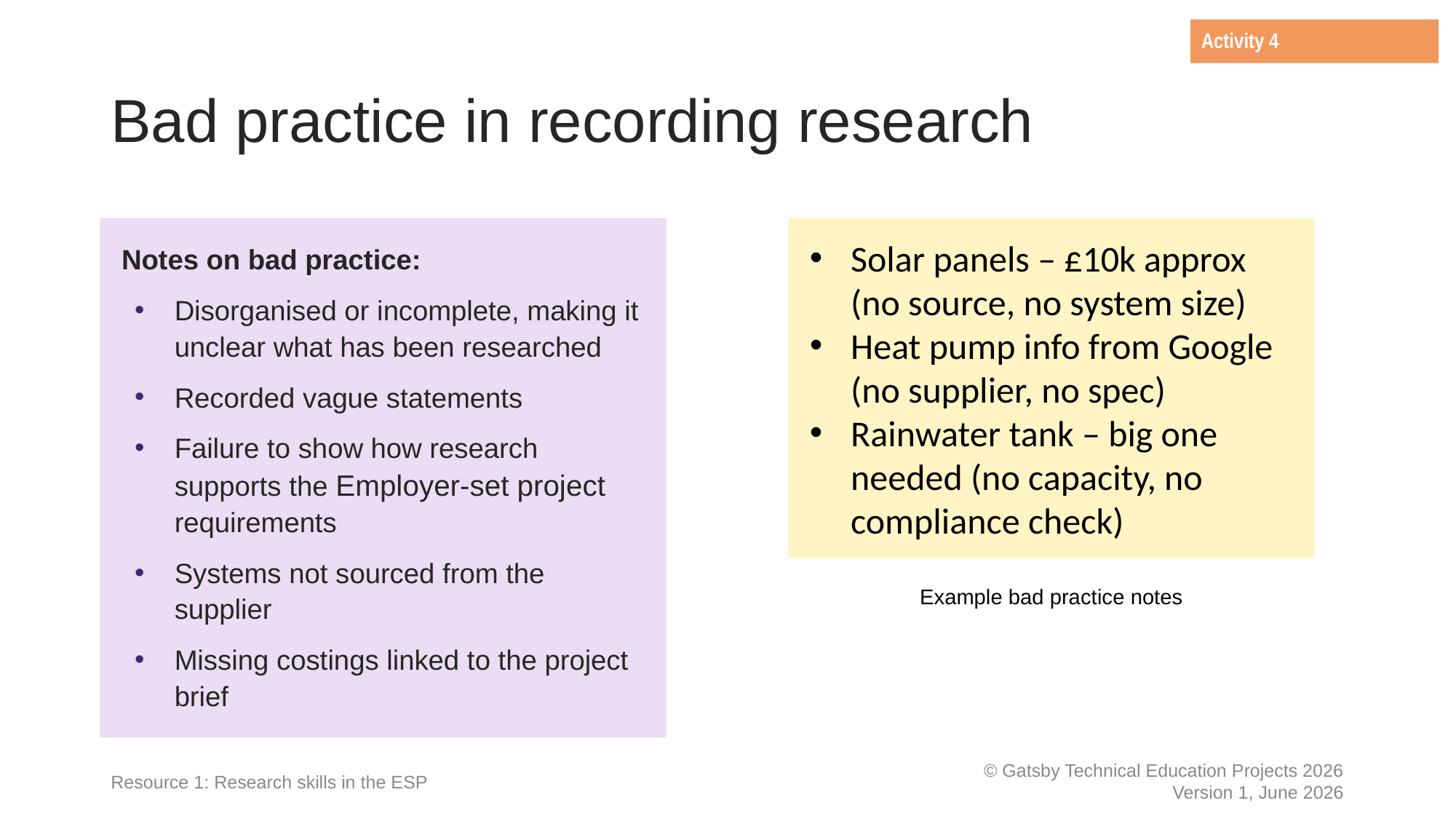

Activity 4
# Bad practice in recording research
Notes on bad practice:
Disorganised or incomplete, making it unclear what has been researched
Recorded vague statements
Failure to show how research supports the Employer-set project requirements
Systems not sourced from the supplier
Missing costings linked to the project brief

Solar panels – £10k approx (no source, no system size)
Heat pump info from Google (no supplier, no spec)
Rainwater tank – big one needed (no capacity, no compliance check)
Example bad practice notes
Resource 1: Research skills in the ESP